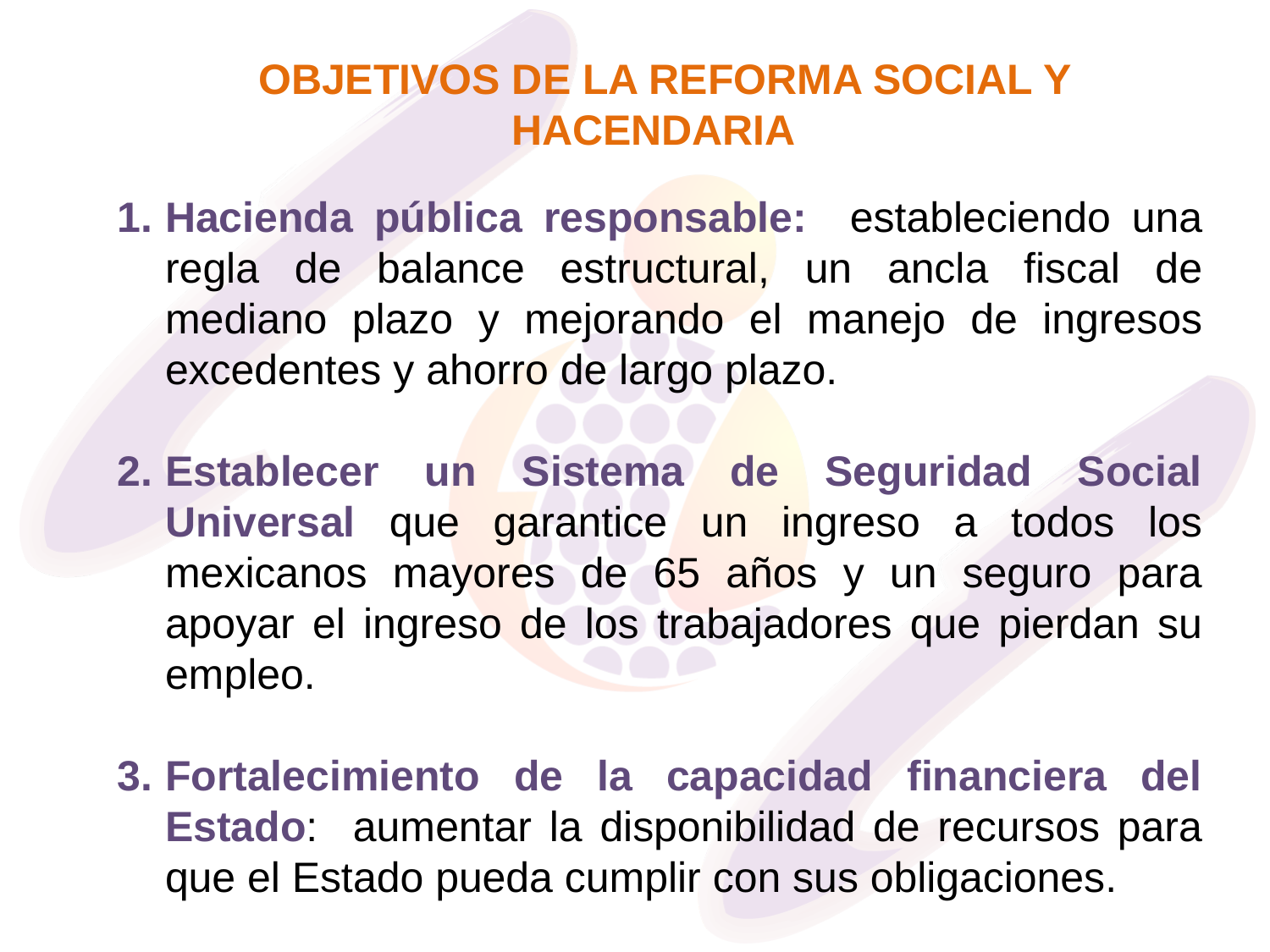

OBJETIVOS DE LA REFORMA SOCIAL Y HACENDARIA
Hacienda pública responsable:  estableciendo una regla de balance estructural, un ancla fiscal de mediano plazo y mejorando el manejo de ingresos excedentes y ahorro de largo plazo.

Establecer un Sistema de Seguridad Social Universal que garantice un ingreso a todos los mexicanos mayores de 65 años y un seguro para apoyar el ingreso de los trabajadores que pierdan su empleo.

Fortalecimiento de la capacidad financiera del Estado:  aumentar la disponibilidad de recursos para que el Estado pueda cumplir con sus obligaciones.